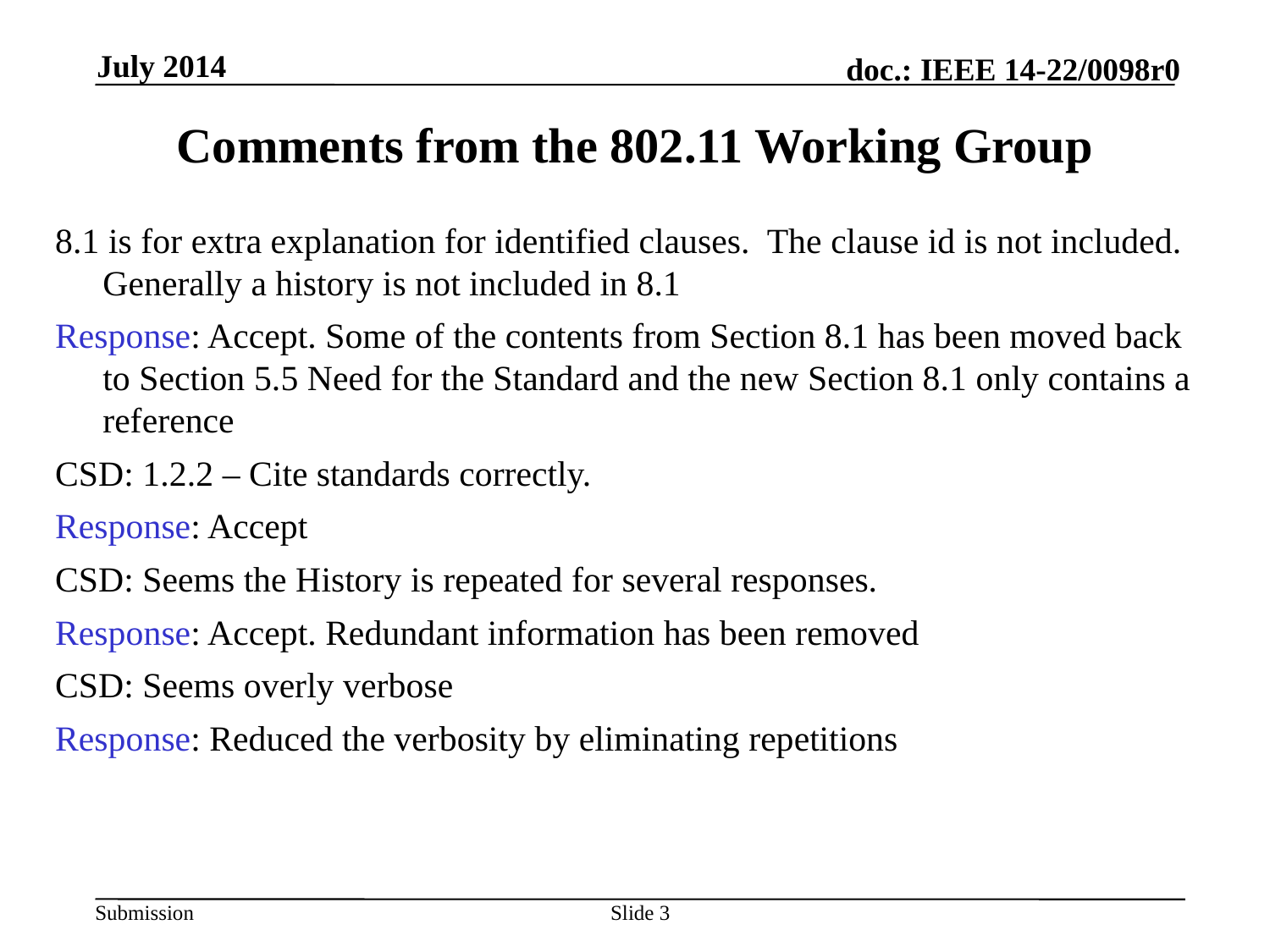

July 2014
# Comments from the 802.11 Working Group
8.1 is for extra explanation for identified clauses.  The clause id is not included.  Generally a history is not included in 8.1
Response: Accept. Some of the contents from Section 8.1 has been moved back to Section 5.5 Need for the Standard and the new Section 8.1 only contains a reference
CSD: 1.2.2 – Cite standards correctly.
Response: Accept
CSD: Seems the History is repeated for several responses.
Response: Accept. Redundant information has been removed
CSD: Seems overly verbose
Response: Reduced the verbosity by eliminating repetitions
Slide 3